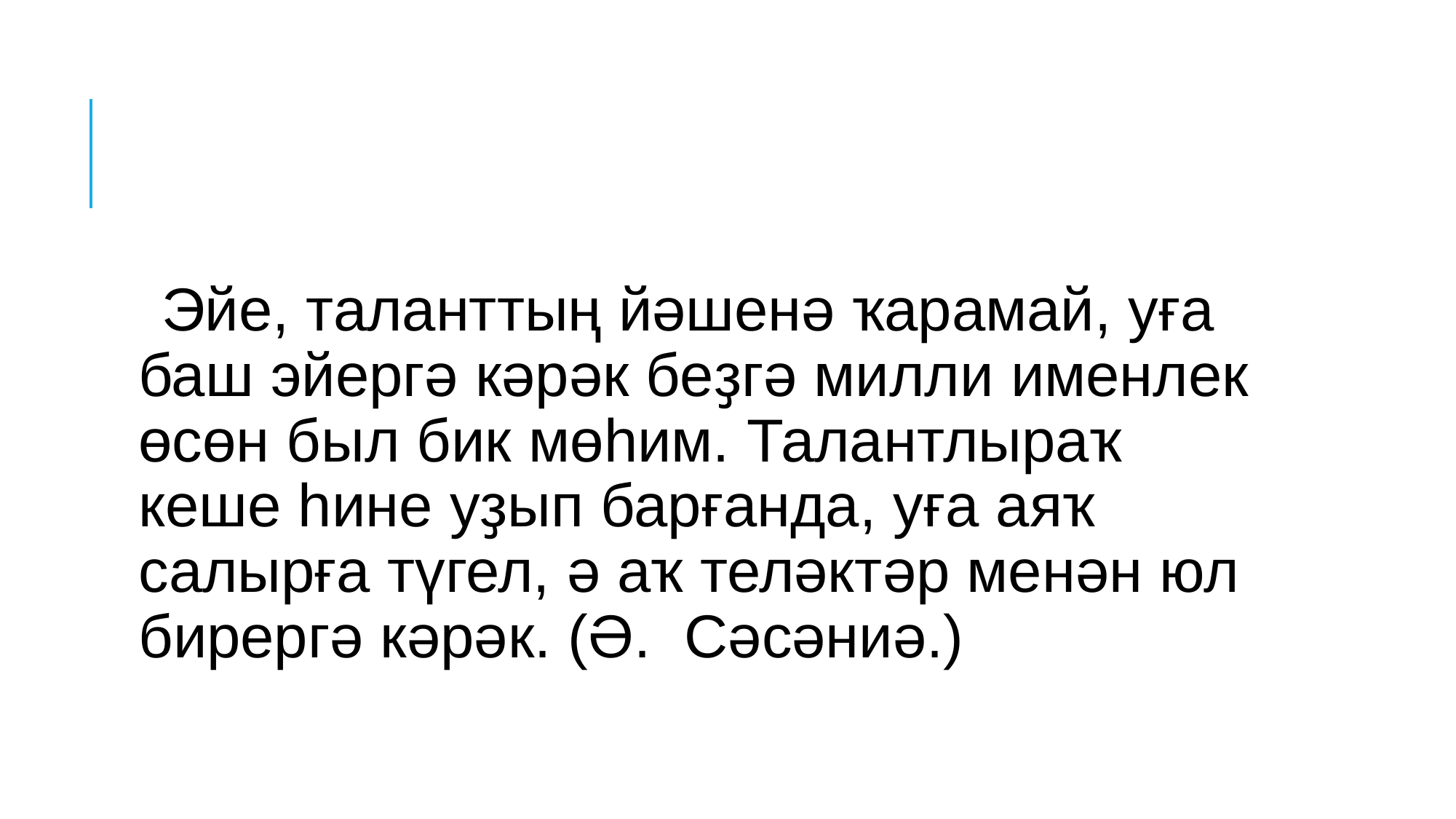

#
 Эйе, таланттың йәшенә ҡарамай, уға баш эйергә кәрәк беҙгә милли именлек өсөн был бик мөһим. Талантлыраҡ кеше һине уҙып барғанда, уға аяҡ салырға түгел, ә аҡ теләктәр менән юл бирергә кәрәк. (Ә.  Сәсәниә.)